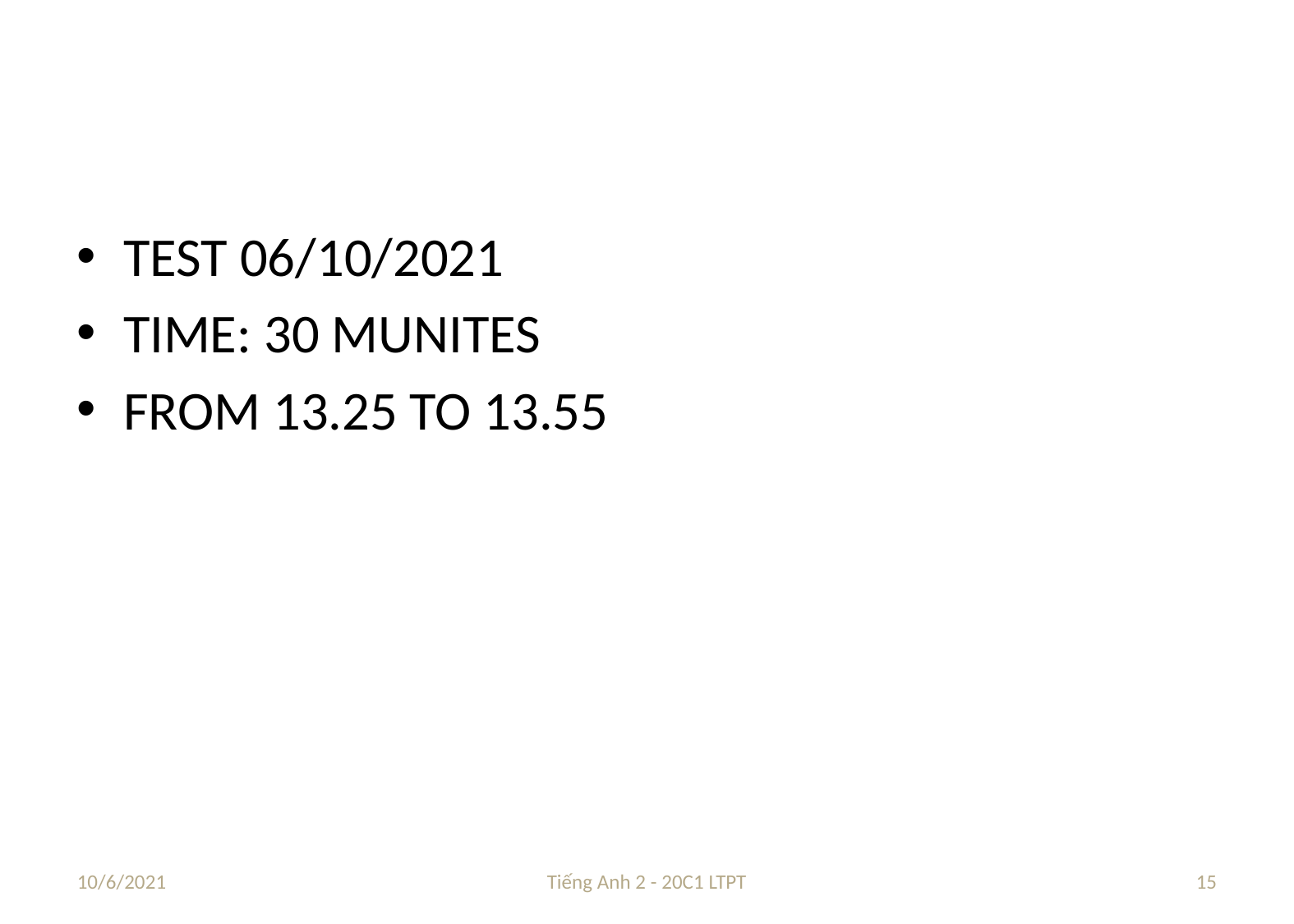

#
TEST 06/10/2021
TIME: 30 MUNITES
FROM 13.25 TO 13.55
10/6/2021
Tiếng Anh 2 - 20C1 LTPT
15